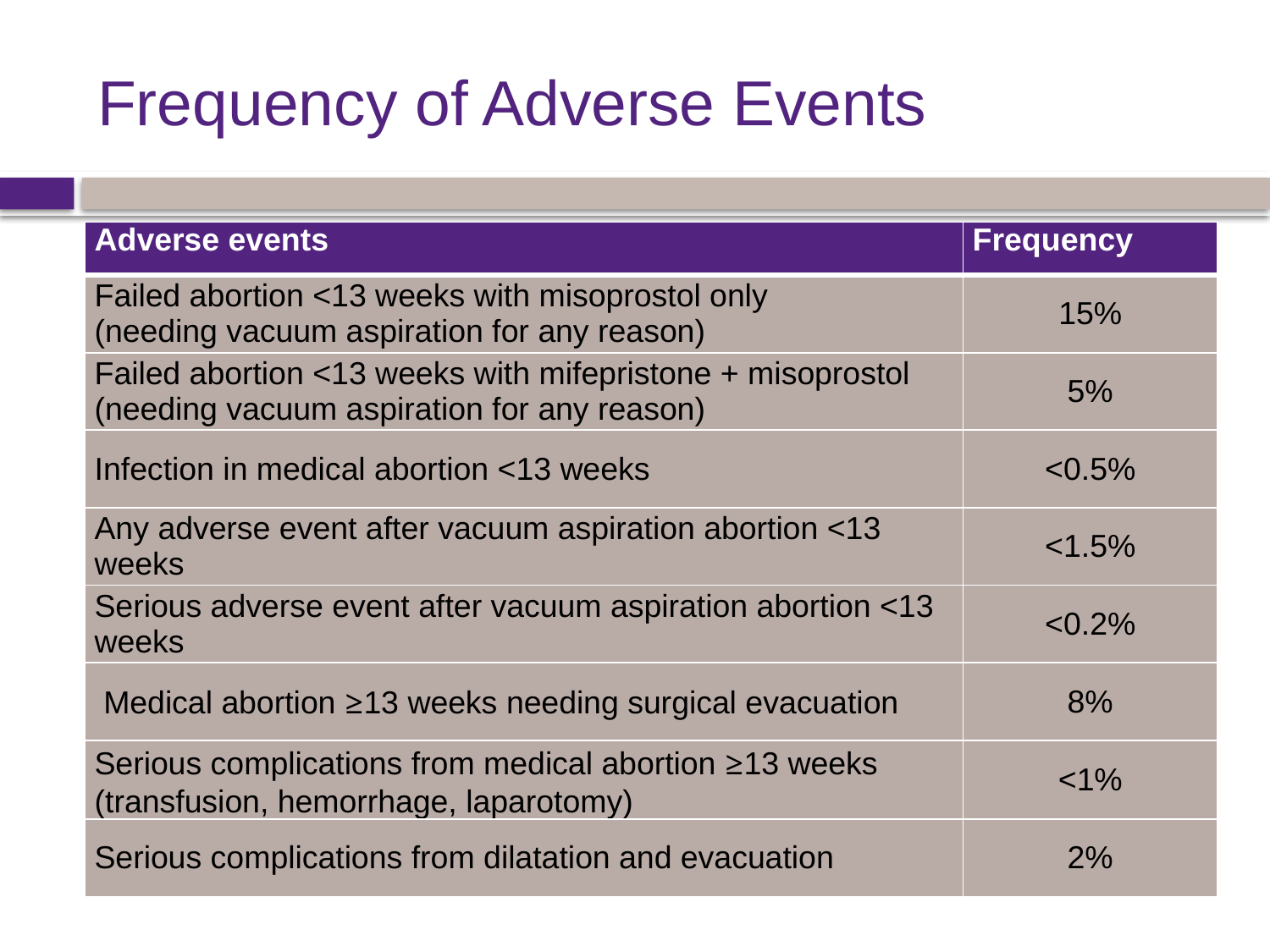

# Frequency of Adverse Events
| Adverse events | Frequency |
| --- | --- |
| Failed abortion <13 weeks with misoprostol only (needing vacuum aspiration for any reason) | 15% |
| Failed abortion <13 weeks with mifepristone + misoprostol (needing vacuum aspiration for any reason) | 5% |
| Infection in medical abortion <13 weeks | <0.5% |
| Any adverse event after vacuum aspiration abortion <13 weeks | <1.5% |
| Serious adverse event after vacuum aspiration abortion <13 weeks | <0.2% |
| Medical abortion ≥13 weeks needing surgical evacuation | 8% |
| Serious complications from medical abortion ≥13 weeks (transfusion, hemorrhage, laparotomy) | <1% |
| Serious complications from dilatation and evacuation | 2% |